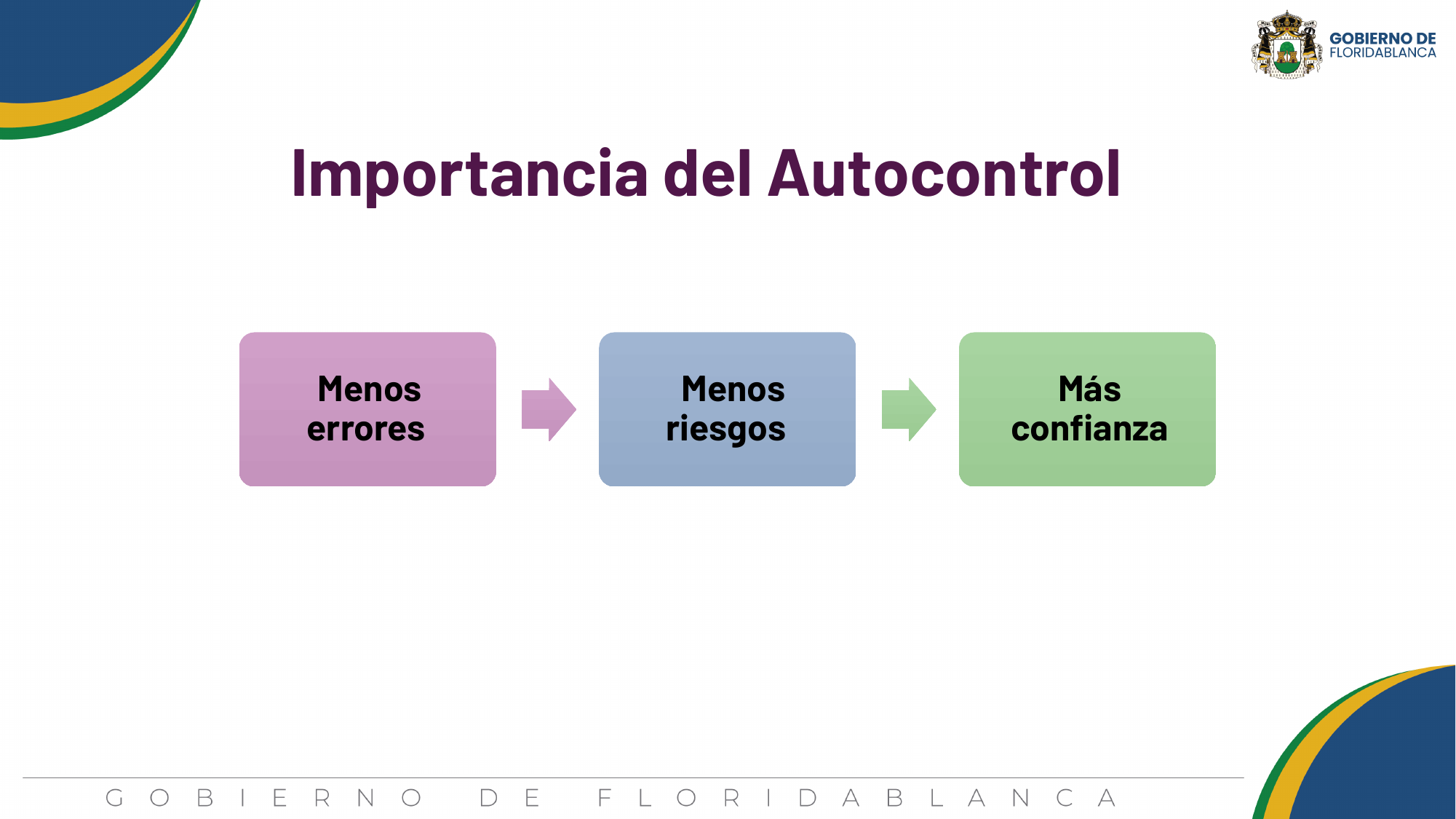

Importancia del Autocontrol
Menos errores

 Menos riesgos

Más confianza